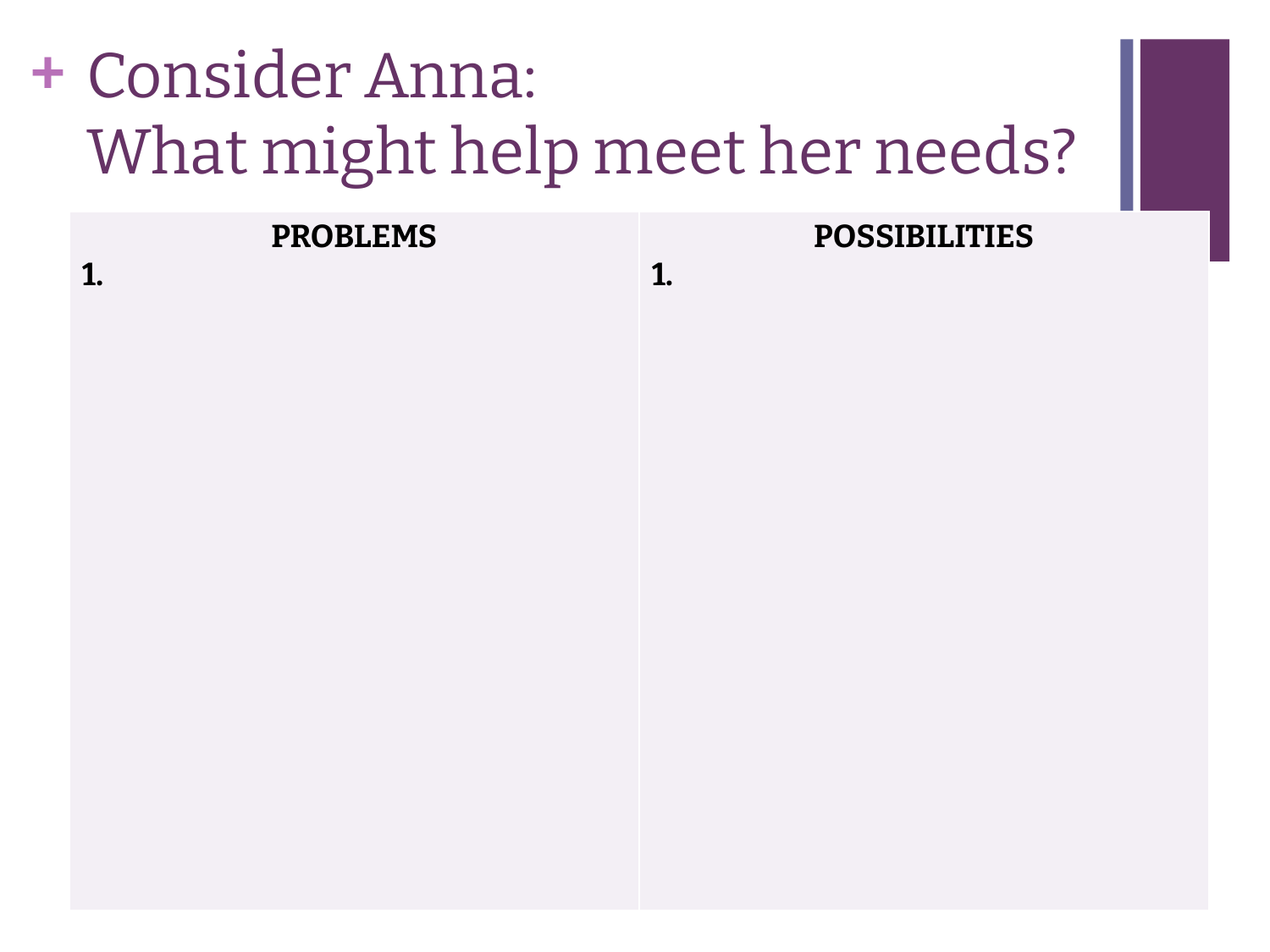

# Consider Anna: What might help meet her needs?
| PROBLEMS | POSSIBILITIES 1. |
| --- | --- |